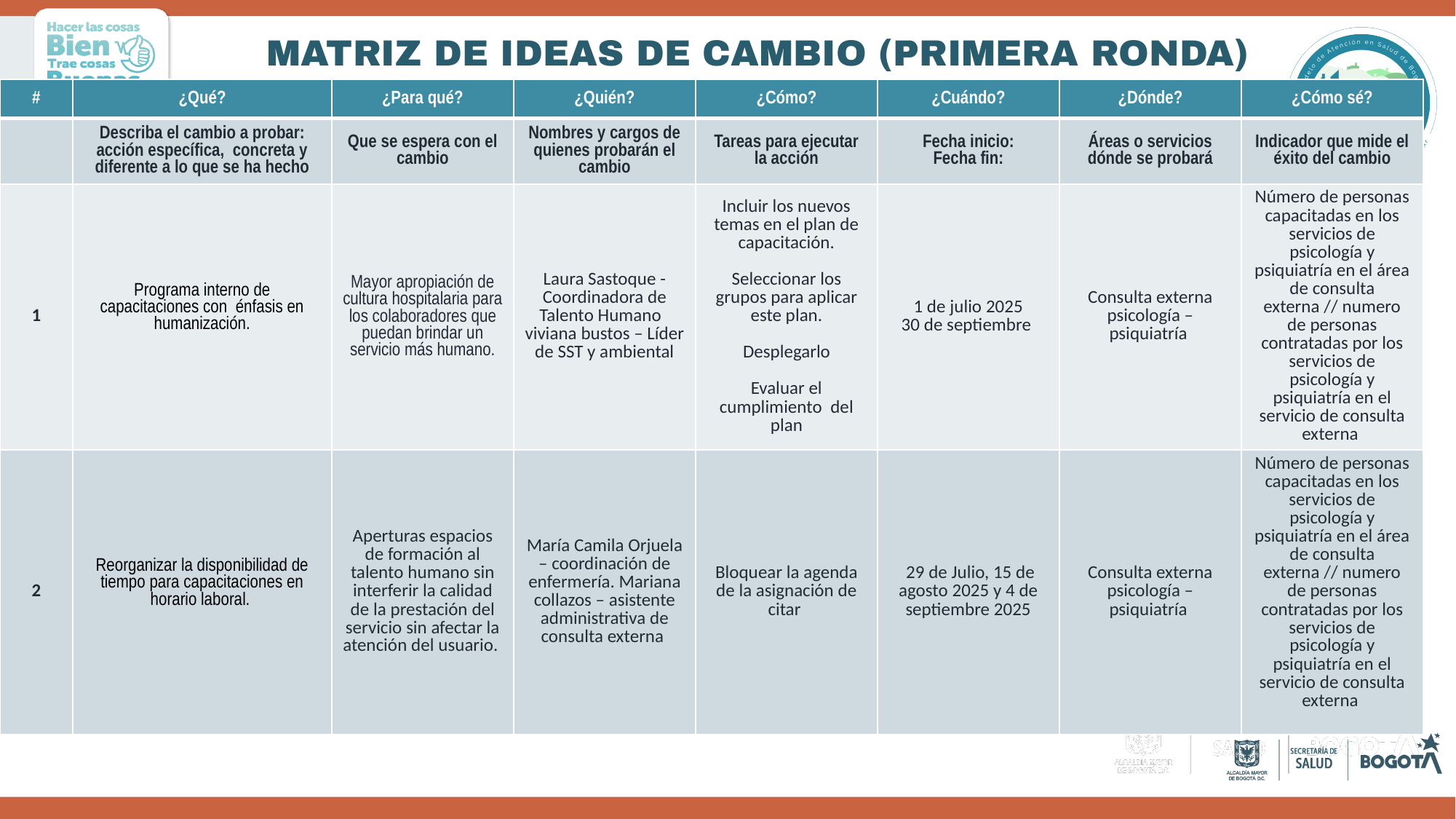

MATRIZ DE IDEAS DE CAMBIO (PRIMERA RONDA)
| # | ¿Qué? | ¿Para qué? | ¿Quién? | ¿Cómo? | ¿Cuándo? | ¿Dónde? | ¿Cómo sé? |
| --- | --- | --- | --- | --- | --- | --- | --- |
|  | Describa el cambio a probar: acción específica, concreta y diferente a lo que se ha hecho | Que se espera con el cambio | Nombres y cargos de quienes probarán el cambio | Tareas para ejecutar la acción | Fecha inicio: Fecha fin: | Áreas o servicios dónde se probará | Indicador que mide el éxito del cambio |
| 1 | Programa interno de capacitaciones con énfasis en humanización. | Mayor apropiación de cultura hospitalaria para los colaboradores que puedan brindar un servicio más humano. | Laura Sastoque - Coordinadora de Talento Humano viviana bustos – Líder de SST y ambiental | Incluir los nuevos temas en el plan de capacitación. Seleccionar los grupos para aplicar este plan. Desplegarlo Evaluar el cumplimiento del plan | 1 de julio 2025 30 de septiembre | Consulta externa psicología – psiquiatría | Número de personas capacitadas en los servicios de psicología y psiquiatría en el área de consulta externa // numero de personas contratadas por los servicios de psicología y psiquiatría en el servicio de consulta externa |
| 2 | Reorganizar la disponibilidad de tiempo para capacitaciones en horario laboral. | Aperturas espacios de formación al talento humano sin interferir la calidad de la prestación del servicio sin afectar la atención del usuario. | María Camila Orjuela – coordinación de enfermería. Mariana collazos – asistente administrativa de consulta externa | Bloquear la agenda de la asignación de citar | 29 de Julio, 15 de agosto 2025 y 4 de septiembre 2025 | Consulta externa psicología – psiquiatría | Número de personas capacitadas en los servicios de psicología y psiquiatría en el área de consulta externa // numero de personas contratadas por los servicios de psicología y psiquiatría en el servicio de consulta externa |